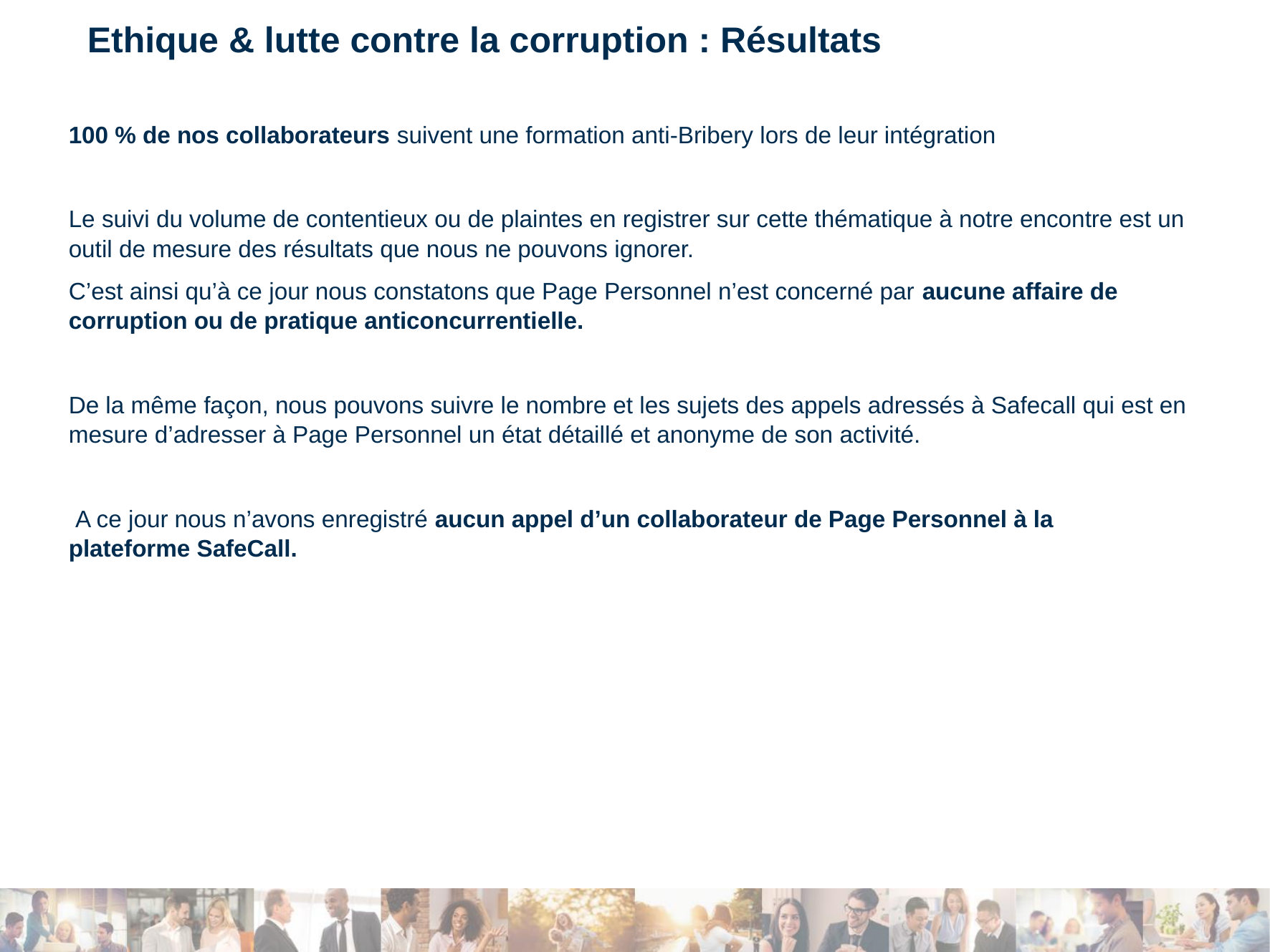

# Ethique & lutte contre la corruption : Résultats
100 % de nos collaborateurs suivent une formation anti-Bribery lors de leur intégration

Le suivi du volume de contentieux ou de plaintes en registrer sur cette thématique à notre encontre est un outil de mesure des résultats que nous ne pouvons ignorer.
C’est ainsi qu’à ce jour nous constatons que Page Personnel n’est concerné par aucune affaire de corruption ou de pratique anticoncurrentielle.

De la même façon, nous pouvons suivre le nombre et les sujets des appels adressés à Safecall qui est en mesure d’adresser à Page Personnel un état détaillé et anonyme de son activité.

 A ce jour nous n’avons enregistré aucun appel d’un collaborateur de Page Personnel à la plateforme SafeCall.